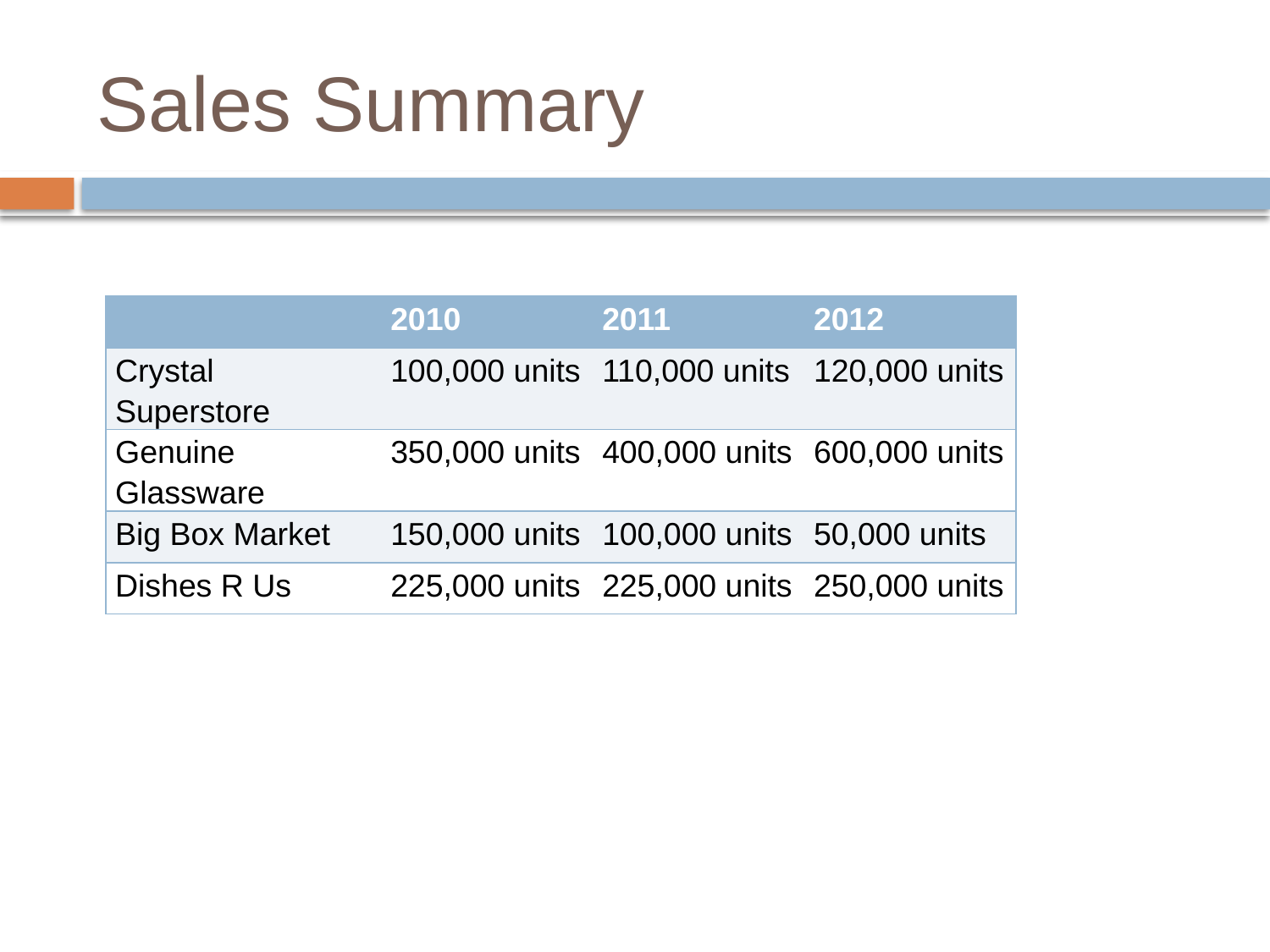

# Sales Summary
|  | 2010 | 2011 | 2012 |
| --- | --- | --- | --- |
| Crystal Superstore | 100,000 units | 110,000 units | 120,000 units |
| Genuine Glassware | 350,000 units | 400,000 units | 600,000 units |
| Big Box Market | 150,000 units | 100,000 units | 50,000 units |
| Dishes R Us | 225,000 units | 225,000 units | 250,000 units |